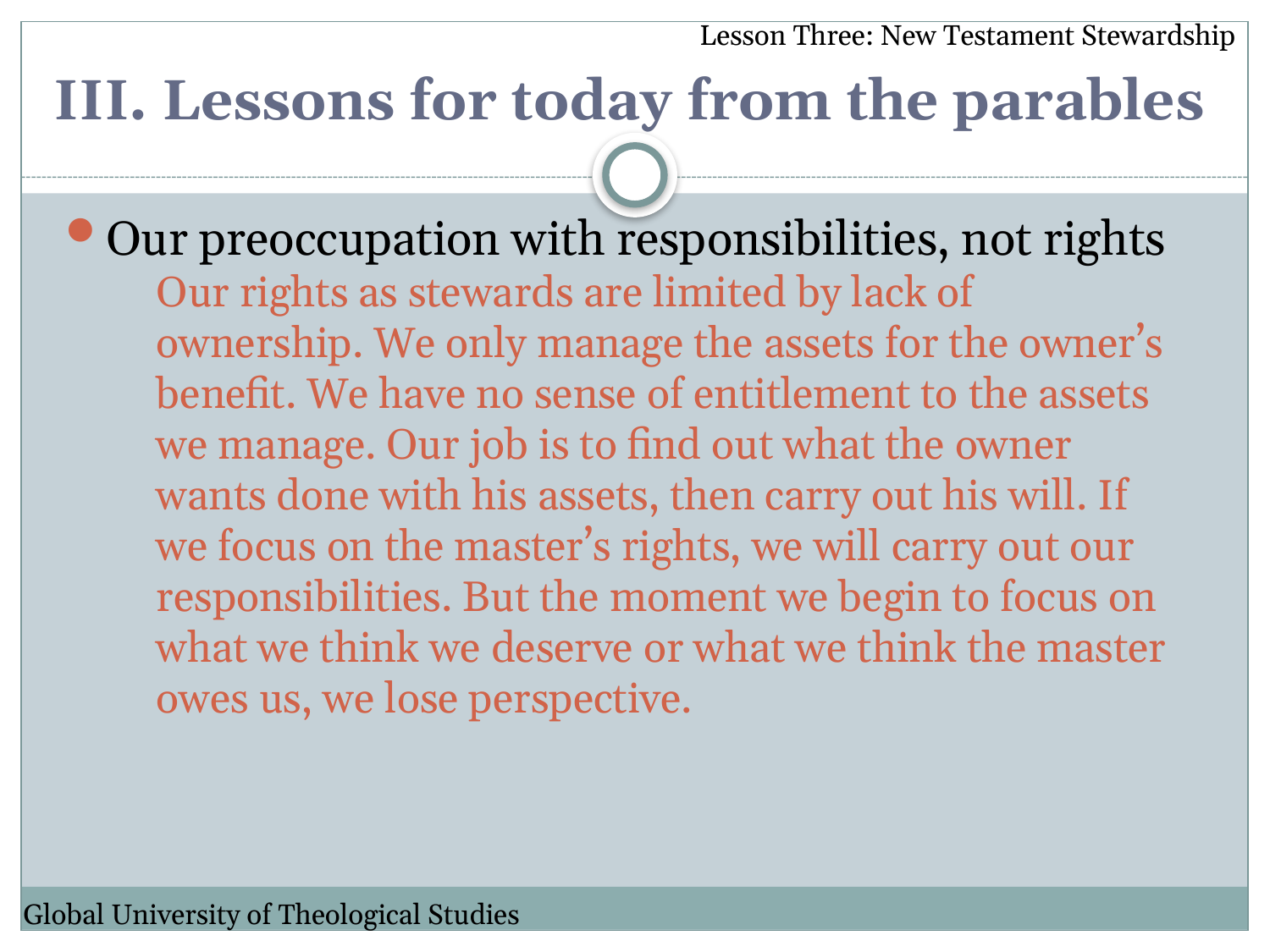

Lesson Three: New Testament Stewardship
# III. Lessons for today from the parables
Our preoccupation with responsibilities, not rights
	Our rights as stewards are limited by lack of ownership. We only manage the assets for the owner’s benefit. We have no sense of entitlement to the assets we manage. Our job is to find out what the owner wants done with his assets, then carry out his will. If we focus on the master’s rights, we will carry out our responsibilities. But the moment we begin to focus on what we think we deserve or what we think the master owes us, we lose perspective.
Global University of Theological Studies